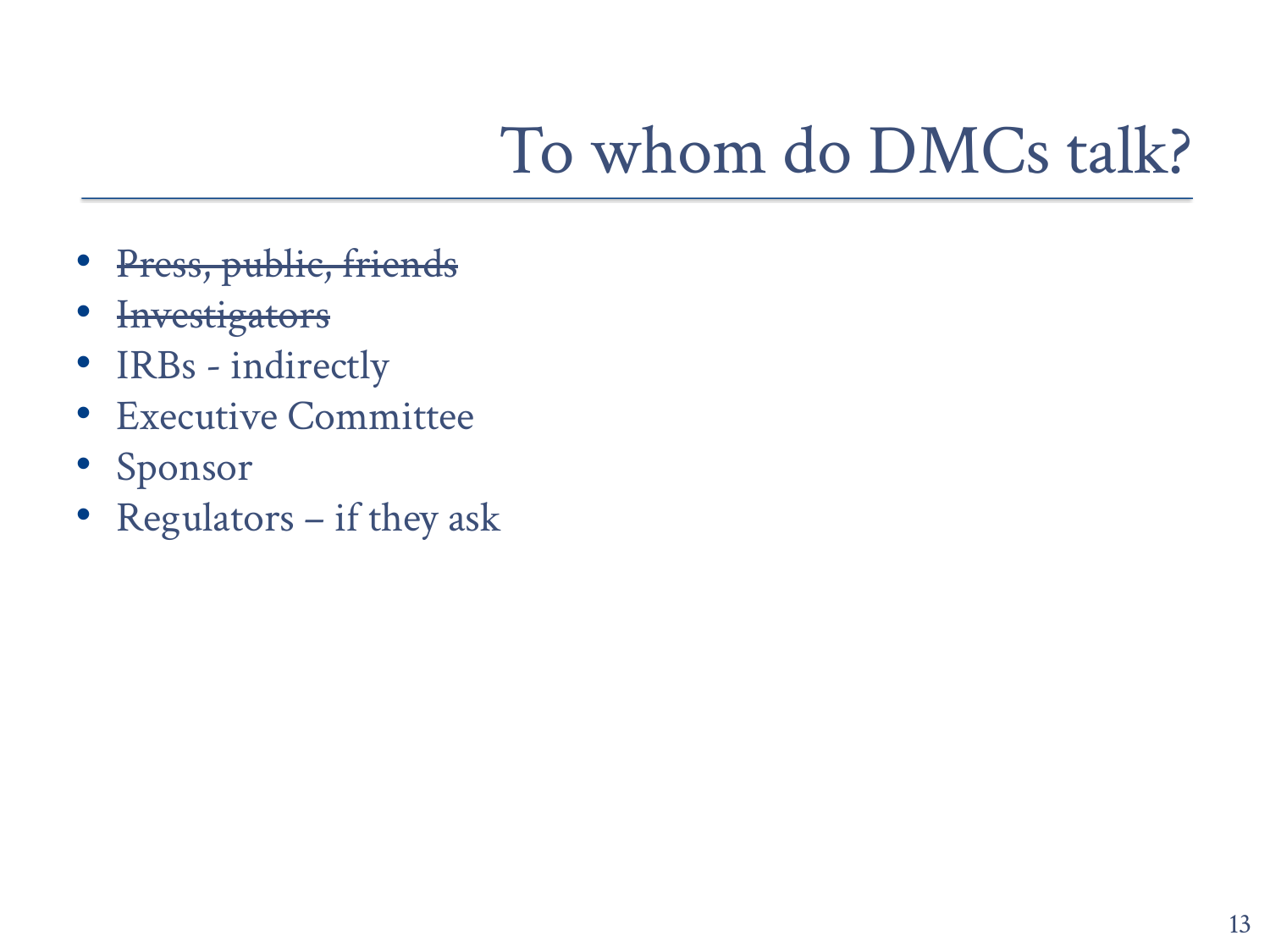

# To whom do DMCs talk?
Press, public, friends
Investigators
IRBs - indirectly
Executive Committee
Sponsor
Regulators – if they ask

13